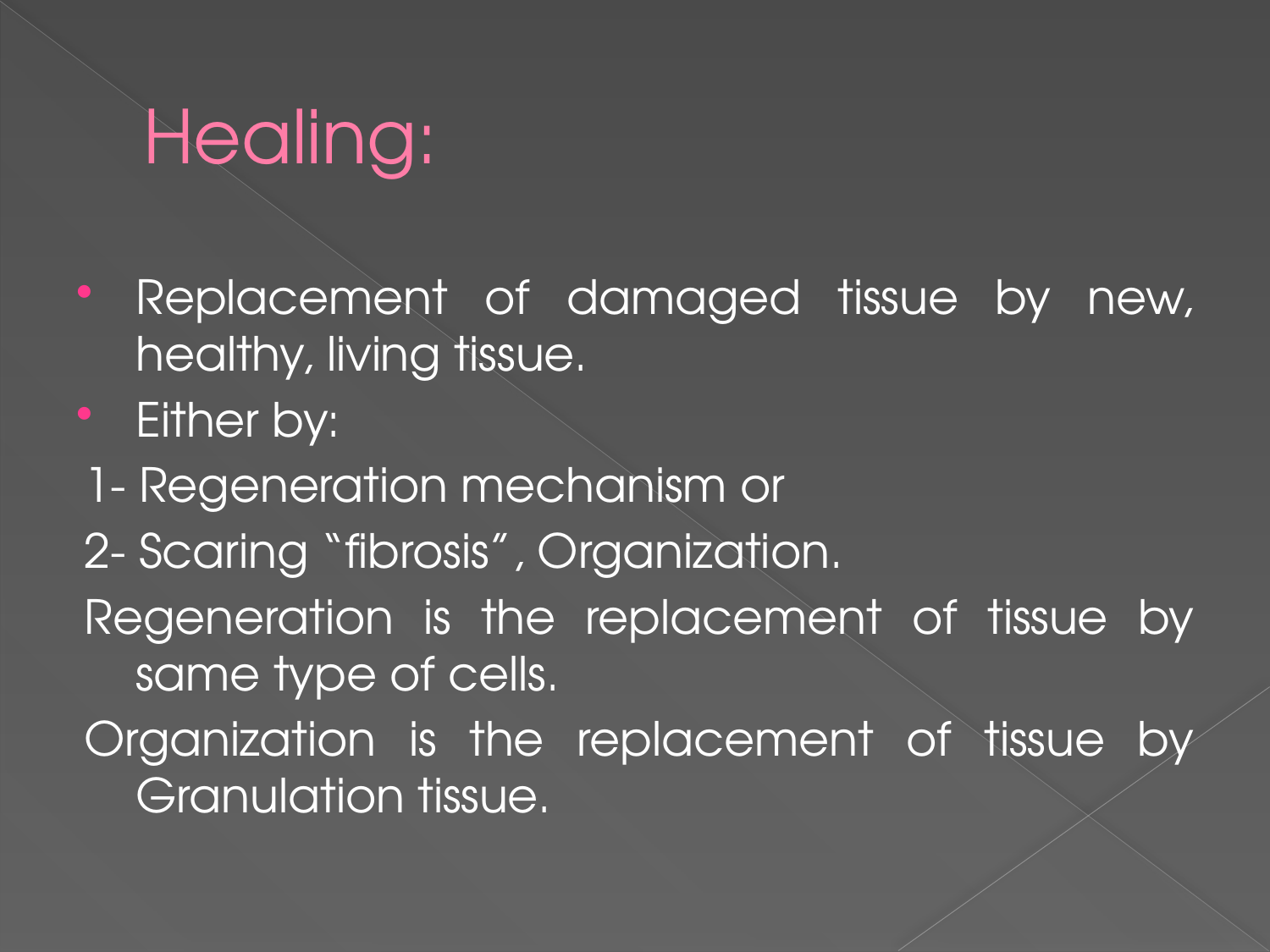

# Healing:
Replacement of damaged tissue by new, healthy, living tissue.
Either by:
1- Regeneration mechanism or
2- Scaring “fibrosis”, Organization.
Regeneration is the replacement of tissue by same type of cells.
Organization is the replacement of tissue by Granulation tissue.